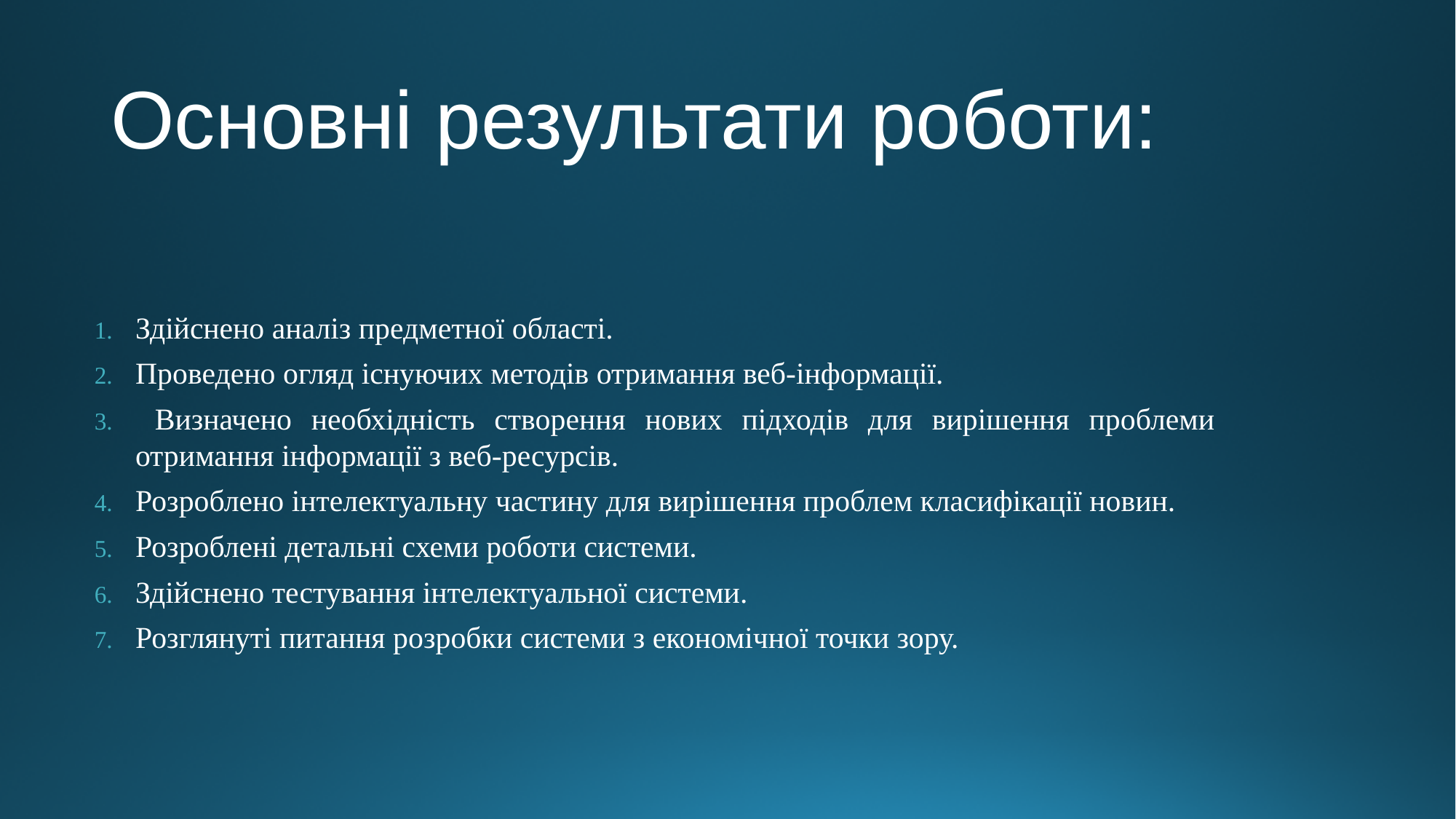

# Основні результати роботи:
Здійснено аналіз предметної області.
Проведено огляд існуючих методів отримання веб-інформації.
 Визначено необхідність створення нових підходів для вирішення проблеми отримання інформації з веб-ресурсів.
Розроблено інтелектуальну частину для вирішення проблем класифікації новин.
Розроблені детальні схеми роботи системи.
Здійснено тестування інтелектуальної системи.
Розглянуті питання розробки системи з економічної точки зору.